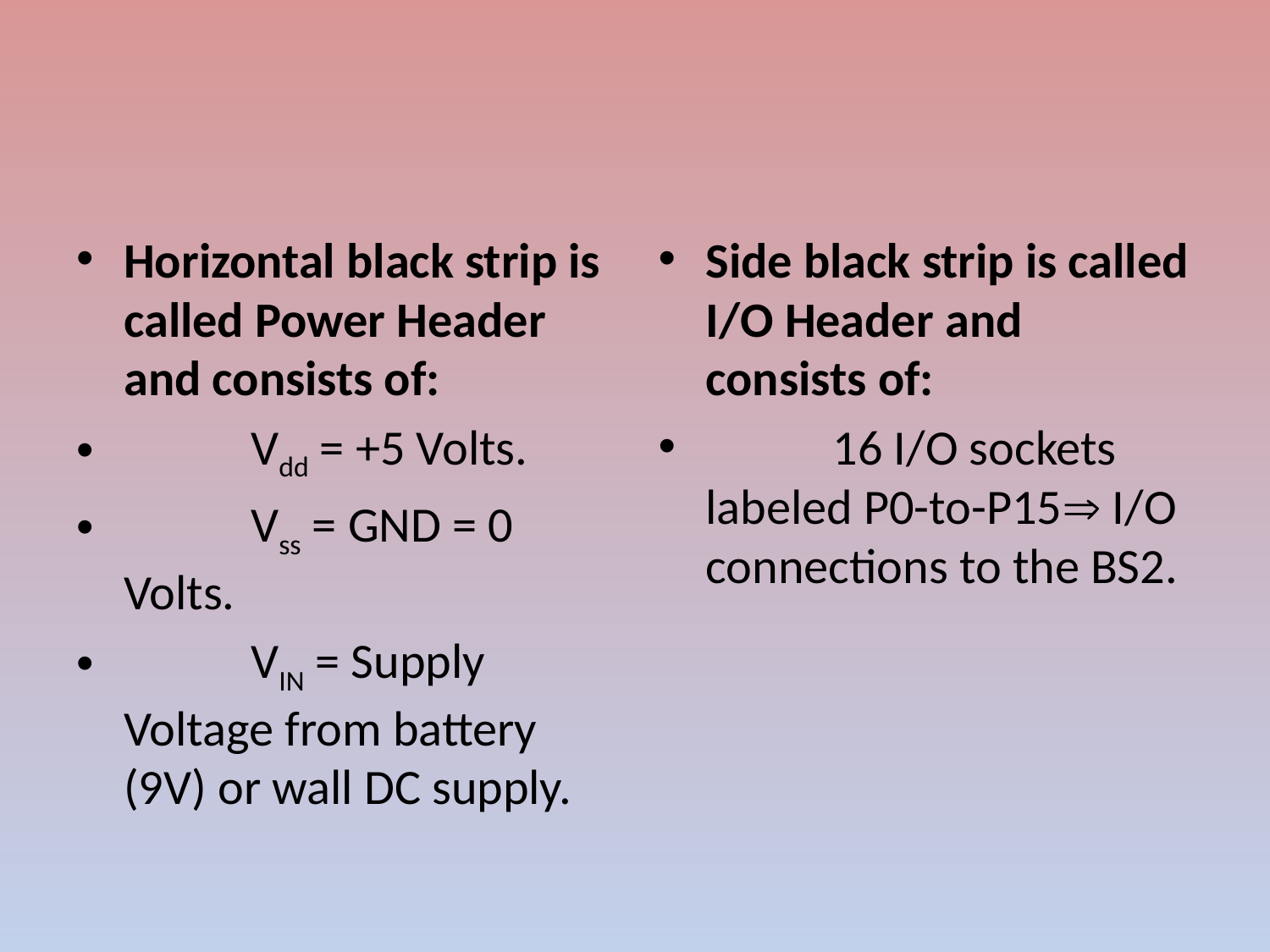

#
Horizontal black strip is called Power Header and consists of:
	Vdd = +5 Volts.
	Vss = GND = 0 Volts.
	VIN = Supply Voltage from battery (9V) or wall DC supply.

Side black strip is called I/O Header and consists of:
	16 I/O sockets labeled P0-to-P15⇒ I/O connections to the BS2.